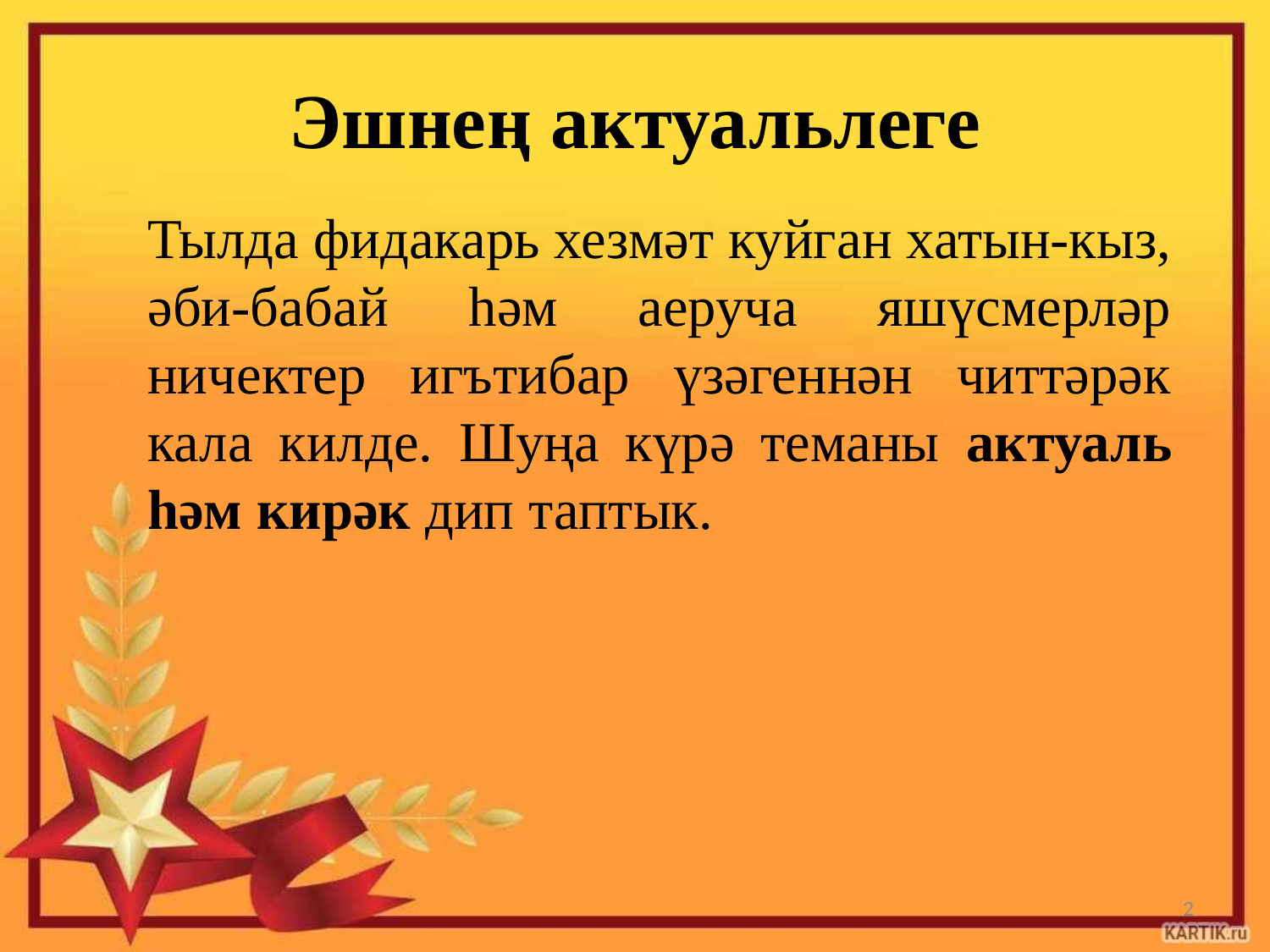

# Эшнең актуальлеге
Тылда фидакарь хезмәт куйган хатын-кыз, әби-бабай һәм аеруча яшүсмерләр ничектер игътибар үзәгеннән читтәрәк кала килде. Шуңа күрә теманы актуаль һәм кирәк дип таптык.

2